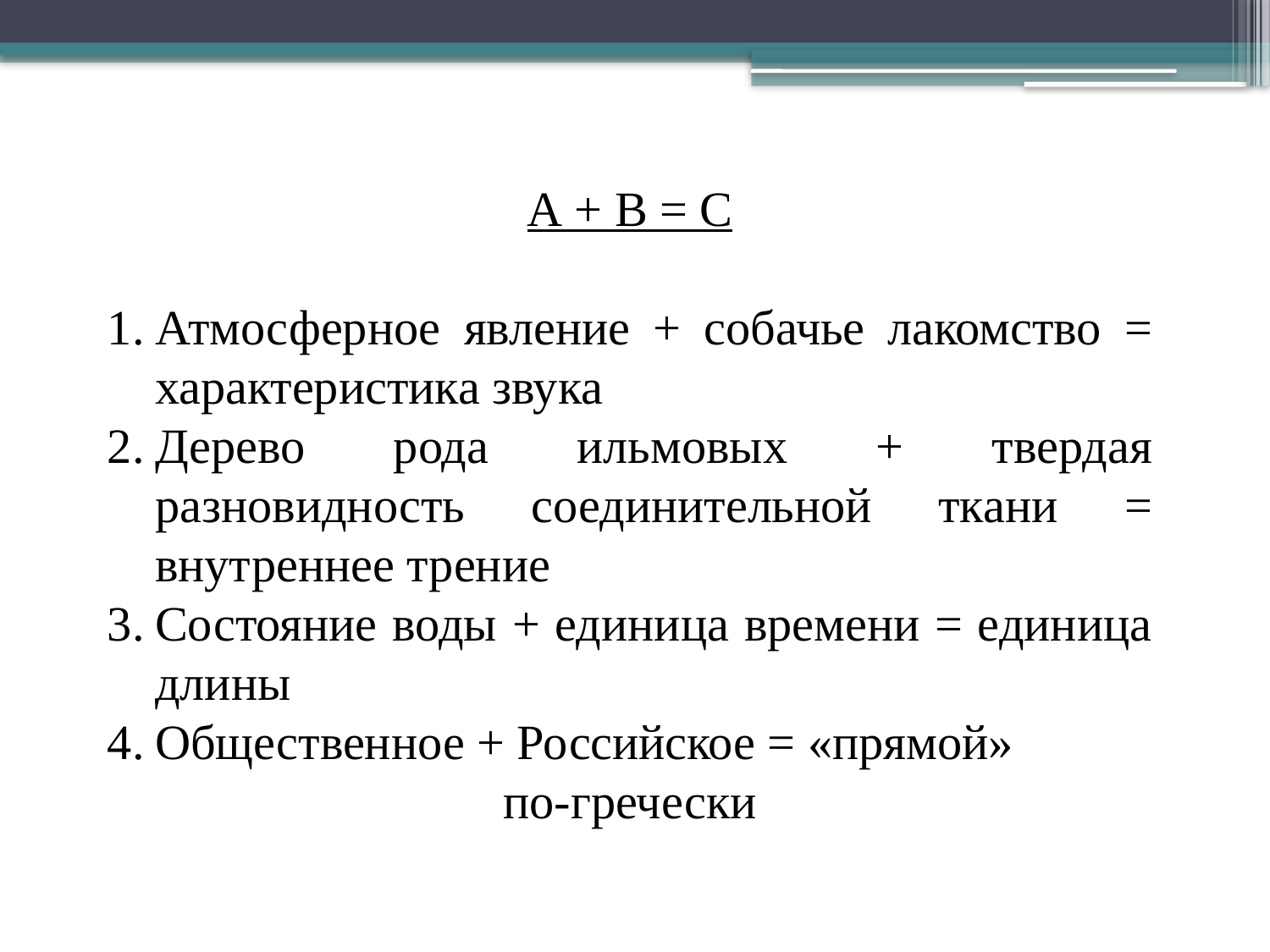

А + В = С

Атмосферное явление + собачье лакомство = характеристика звука
Дерево рода ильмовых + твердая разновидность соединительной ткани = внутреннее трение
Состояние воды + единица времени = единица длины
Общественное + Российское = «прямой»
по-гречески